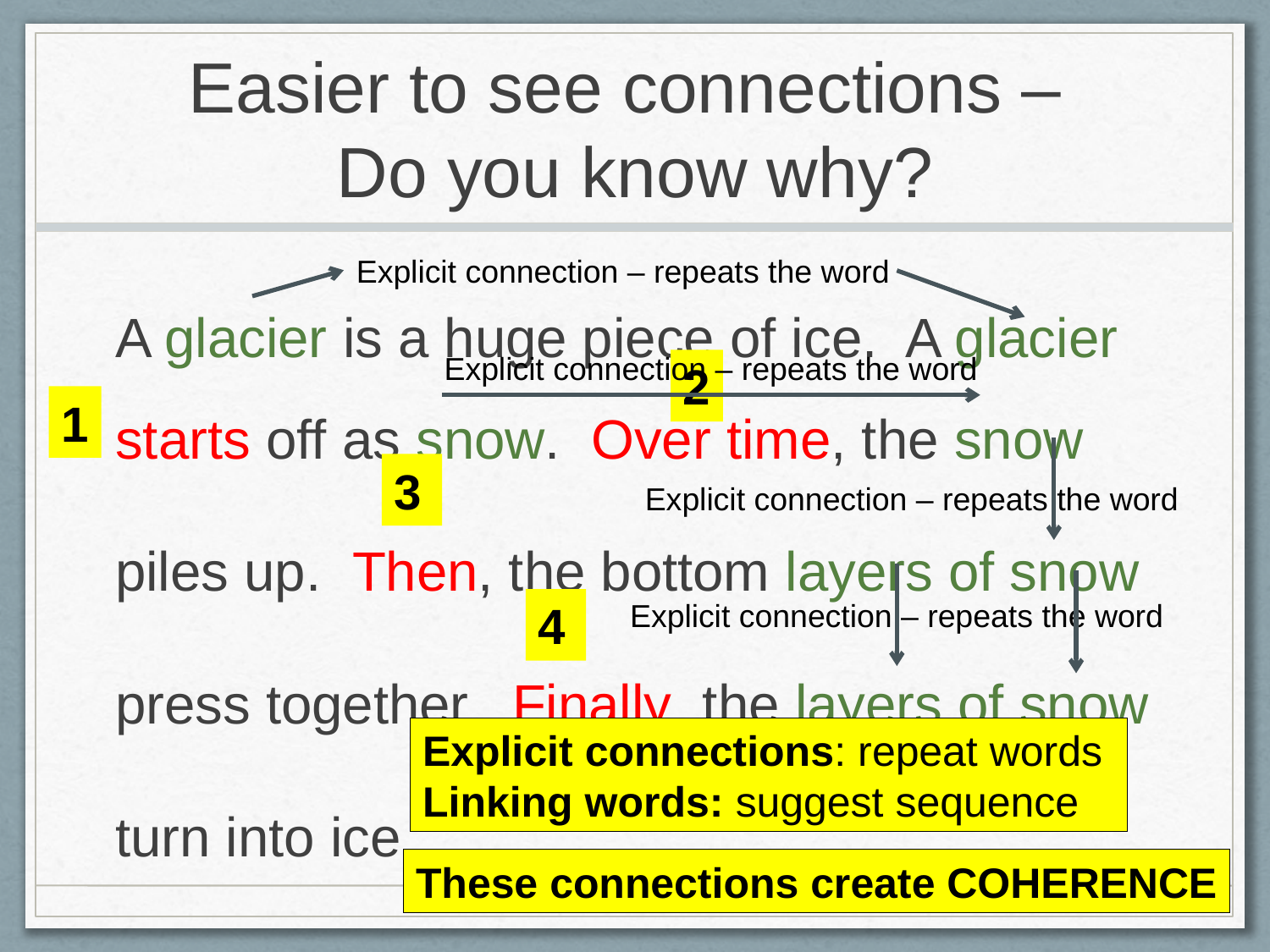

# Easier to see connections – Do you know why?
Explicit connection – repeats the word
A glacier is a huge piece of ice.  A glacier
starts off as snow.  Over time, the snow
piles up.  Then, the bottom layers of snow
press together.  Finally, the layers of snow
turn into ice.
Explicit connection – repeats the word
2
1
Explicit connection – repeats the word
3
Explicit connection – repeats the word
4
Explicit connections: repeat words
Linking words: suggest sequence
These connections create COHERENCE